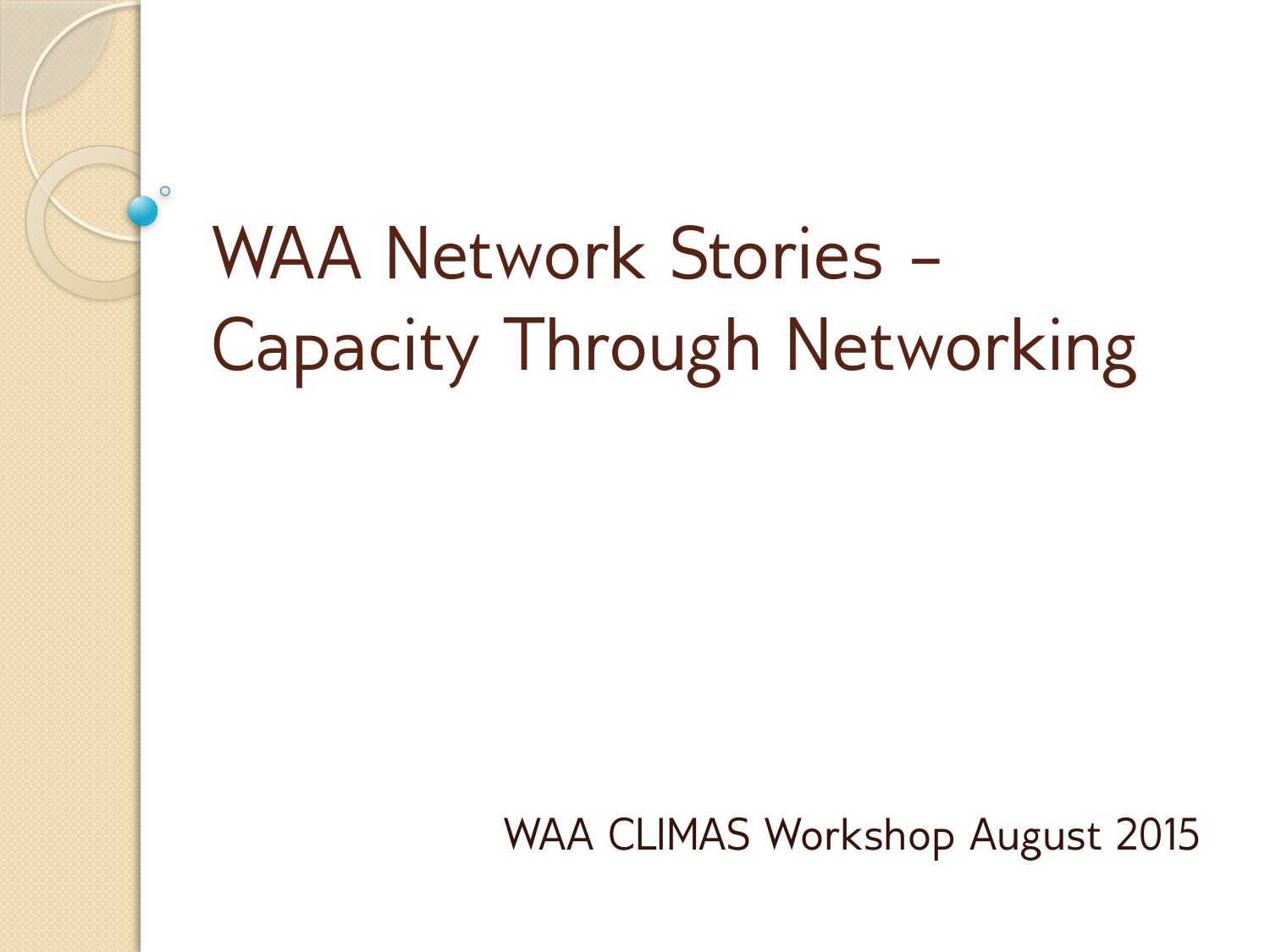

# WAA Network Stories – Capacity Through Networking
WAA CLIMAS Workshop August 2015